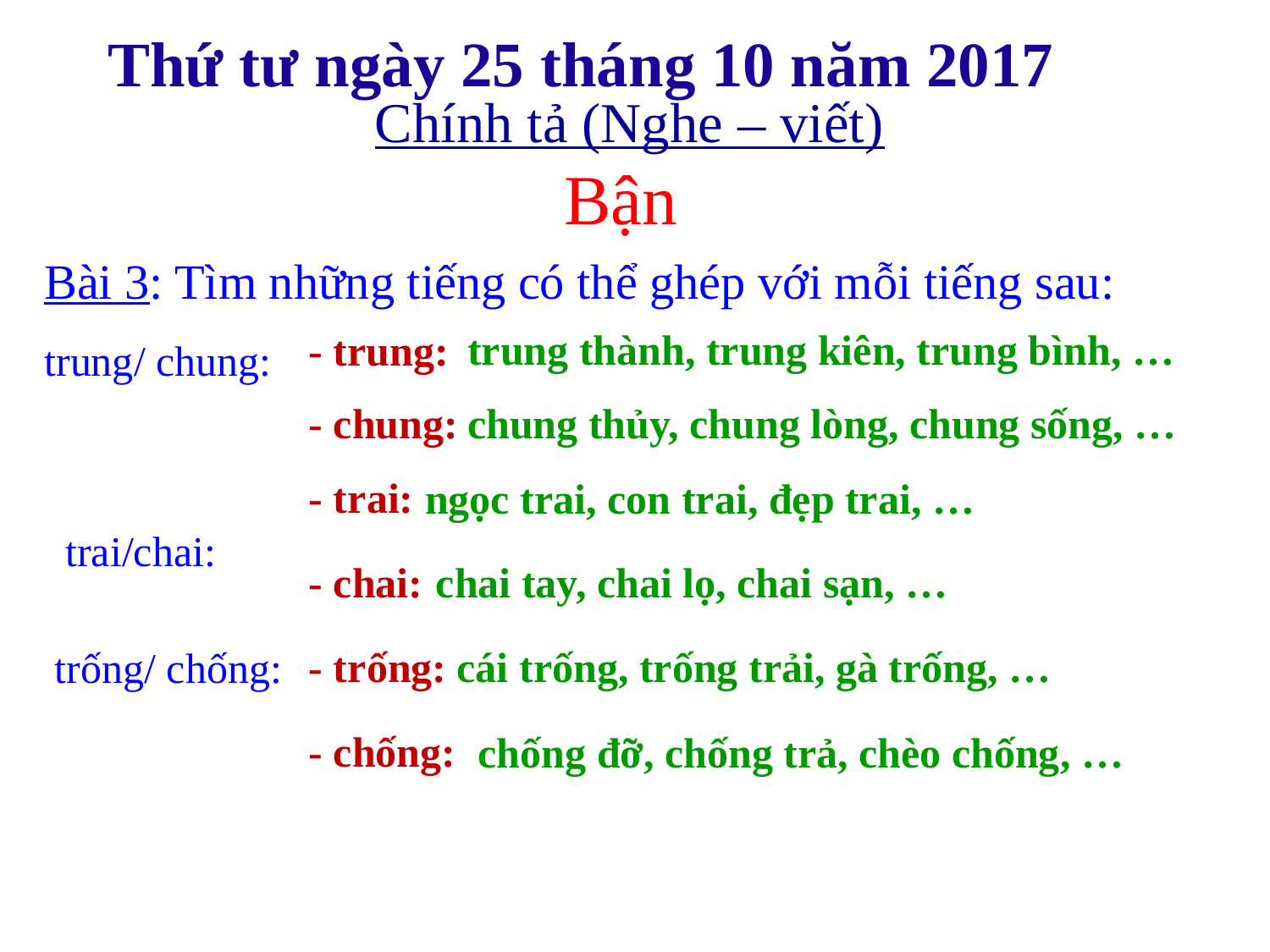

Thứ tư ngày 25 tháng 10 năm 2017

Chính tả (Nghe – viết)
Bận
Bài 3: Tìm những tiếng có thể ghép với mỗi tiếng sau:
trung thành, trung kiên, trung bình, …
- trung:
trung/ chung:

- chung:
chung thủy, chung lòng, chung sống, …
- trai:
ngọc trai, con trai, đẹp trai, …
trai/chai:
- chai:
chai tay, chai lọ, chai sạn, …
- trống:
cái trống, trống trải, gà trống, …
trống/ chống:
- chống:
chống đỡ, chống trả, chèo chống, …